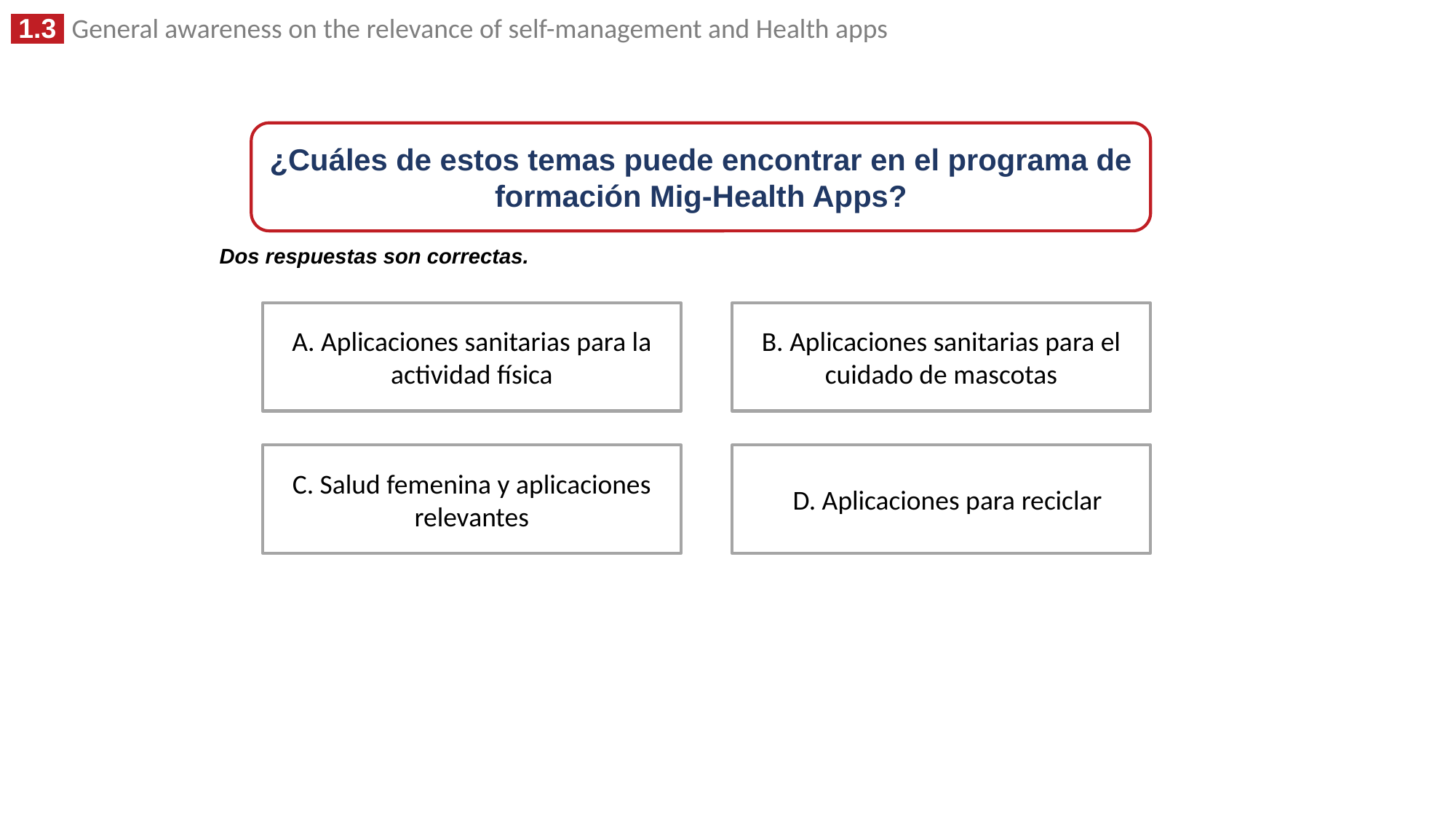

¿Cuáles de estos temas puede encontrar en el programa de formación Mig-Health Apps?
Dos respuestas son correctas.
A. Aplicaciones sanitarias para la actividad física
B. Aplicaciones sanitarias para el cuidado de mascotas
C. Salud femenina y aplicaciones relevantes
  D. Aplicaciones para reciclar